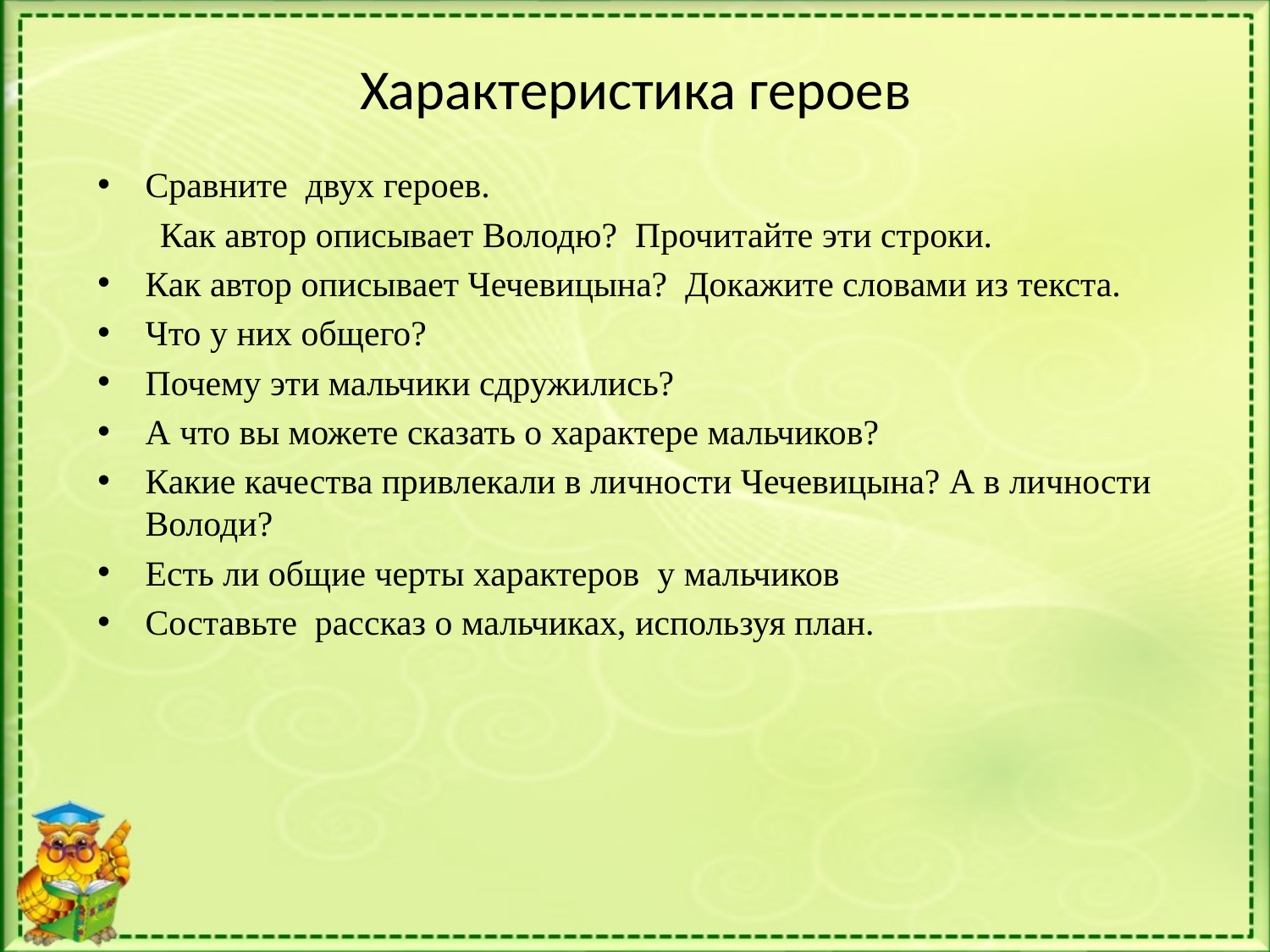

# Характеристика героев
Сравните  двух героев.
       Как автор описывает Володю?  Прочитайте эти строки.
Как автор описывает Чечевицына?  Докажите словами из текста.
Что у них общего?
Почему эти мальчики сдружились?
А что вы можете сказать о характере мальчиков?
Какие качества привлекали в личности Чечевицына? А в личности Володи?
Есть ли общие черты характеров  у мальчиков
Составьте  рассказ о мальчиках, используя план.